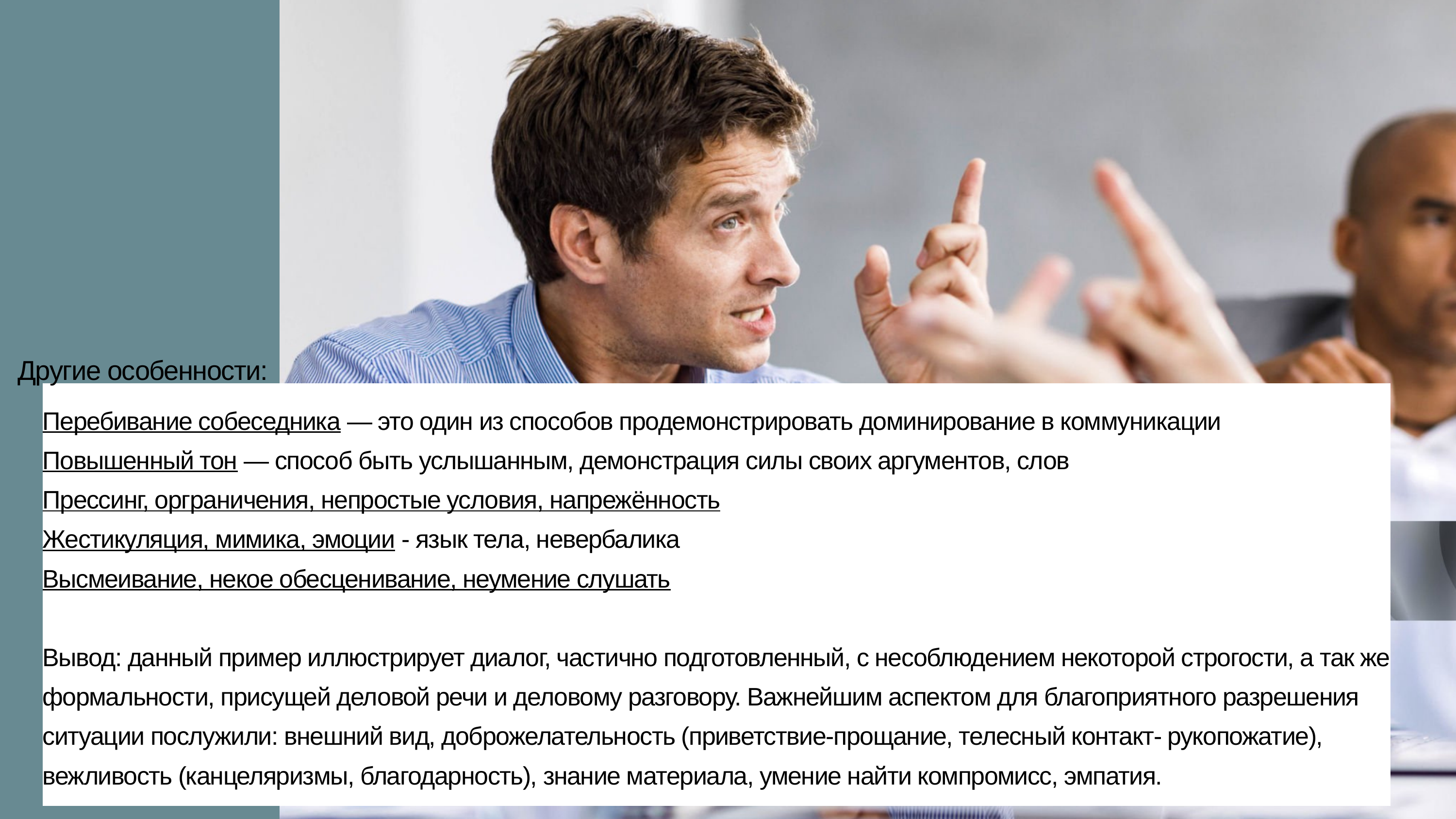

Другие особенности:

Перебивание собеседника — это один из способов продемонстрировать доминирование в коммуникации
Повышенный тон — способ быть услышанным, демонстрация силы своих аргументов, слов
Прессинг, орграничения, непростые условия, напрежённость
Жестикуляция, мимика, эмоции - язык тела, невербалика
Высмеивание, некое обесценивание, неумение слушать

Вывод: данный пример иллюстрирует диалог, частично подготовленный, с несоблюдением некоторой строгости, а так же формальности, присущей деловой речи и деловому разговору. Важнейшим аспектом для благоприятного разрешения ситуации послужили: внешний вид, доброжелательность (приветствие-прощание, телесный контакт- рукопожатие), вежливость (канцеляризмы, благодарность), знание материала, умение найти компромисс, эмпатия.